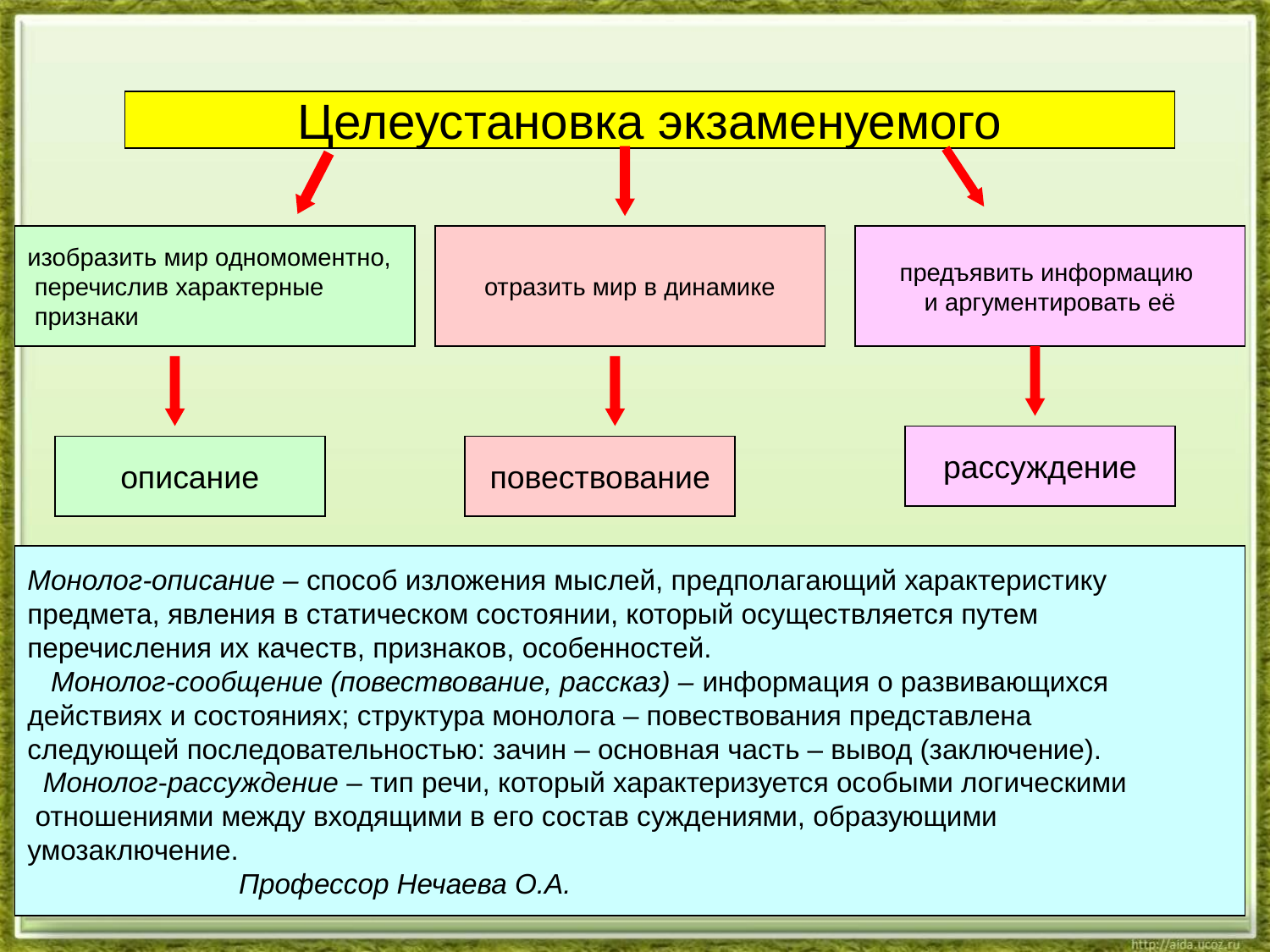

Целеустановка экзаменуемого

изобразить мир одномоментно,
 перечислив характерные
 признаки
отразить мир в динамике
предъявить информацию
и аргументировать её

рассуждение
описание
повествование

Монолог-описание – способ изложения мыслей, предполагающий характеристику
предмета, явления в статическом состоянии, который осуществляется путем
перечисления их качеств, признаков, особенностей.
   Монолог-сообщение (повествование, рассказ) – информация о развивающихся
действиях и состояниях; структура монолога – повествования представлена
следующей последовательностью: зачин – основная часть – вывод (заключение).
  Монолог-рассуждение – тип речи, который характеризуется особыми логическими
 отношениями между входящими в его состав суждениями, образующими
умозаключение.
                           Профессор Нечаева О.А.